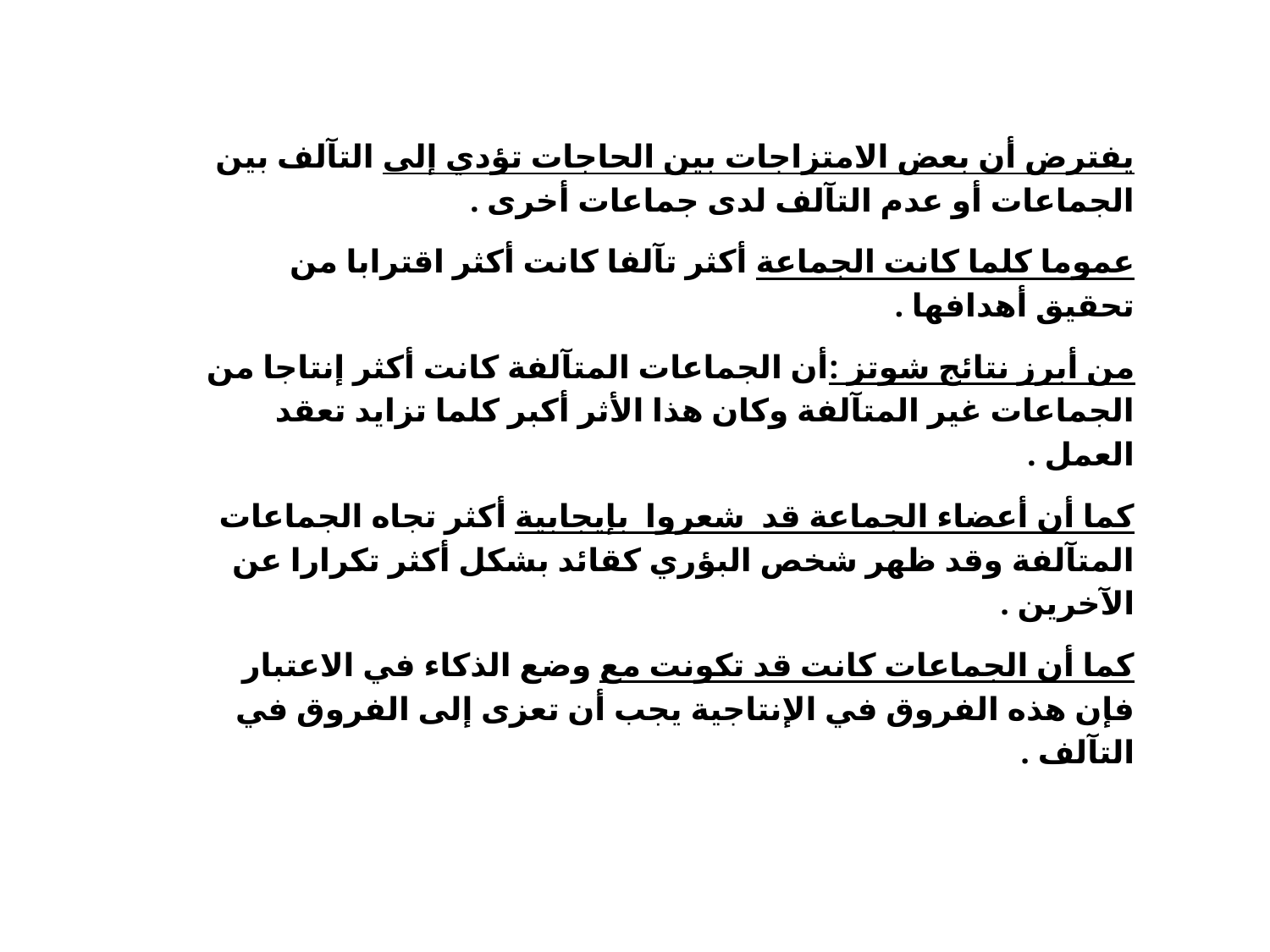

يفترض أن بعض الامتزاجات بين الحاجات تؤدي إلى التآلف بين الجماعات أو عدم التآلف لدى جماعات أخرى .
عموما كلما كانت الجماعة أكثر تآلفا كانت أكثر اقترابا من تحقيق أهدافها .
من أبرز نتائج شوتز :أن الجماعات المتآلفة كانت أكثر إنتاجا من الجماعات غير المتآلفة وكان هذا الأثر أكبر كلما تزايد تعقد العمل .
كما أن أعضاء الجماعة قد  شعروا  بإيجابية أكثر تجاه الجماعات المتآلفة وقد ظهر شخص البؤري كقائد بشكل أكثر تكرارا عن الآخرين .
كما أن الجماعات كانت قد تكونت مع وضع الذكاء في الاعتبار فإن هذه الفروق في الإنتاجية يجب أن تعزى إلى الفروق في التآلف .